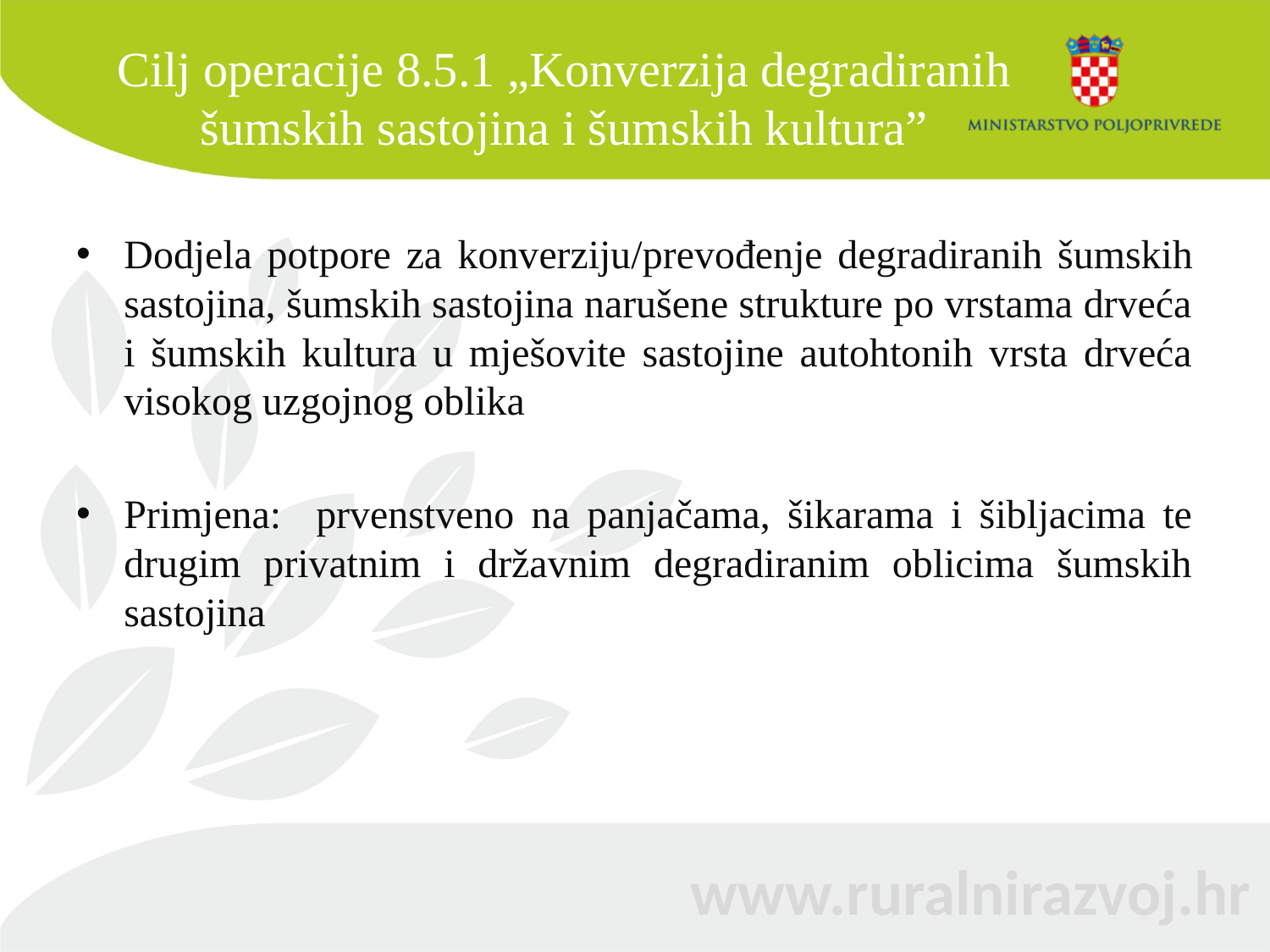

# Cilj operacije 8.5.1 „Konverzija degradiranih šumskih sastojina i šumskih kultura”
Dodjela potpore za konverziju/prevođenje degradiranih šumskih sastojina, šumskih sastojina narušene strukture po vrstama drveća i šumskih kultura u mješovite sastojine autohtonih vrsta drveća visokog uzgojnog oblika

Primjena:  prvenstveno na panjačama, šikarama i šibljacima te drugim privatnim i državnim degradiranim oblicima šumskih sastojina